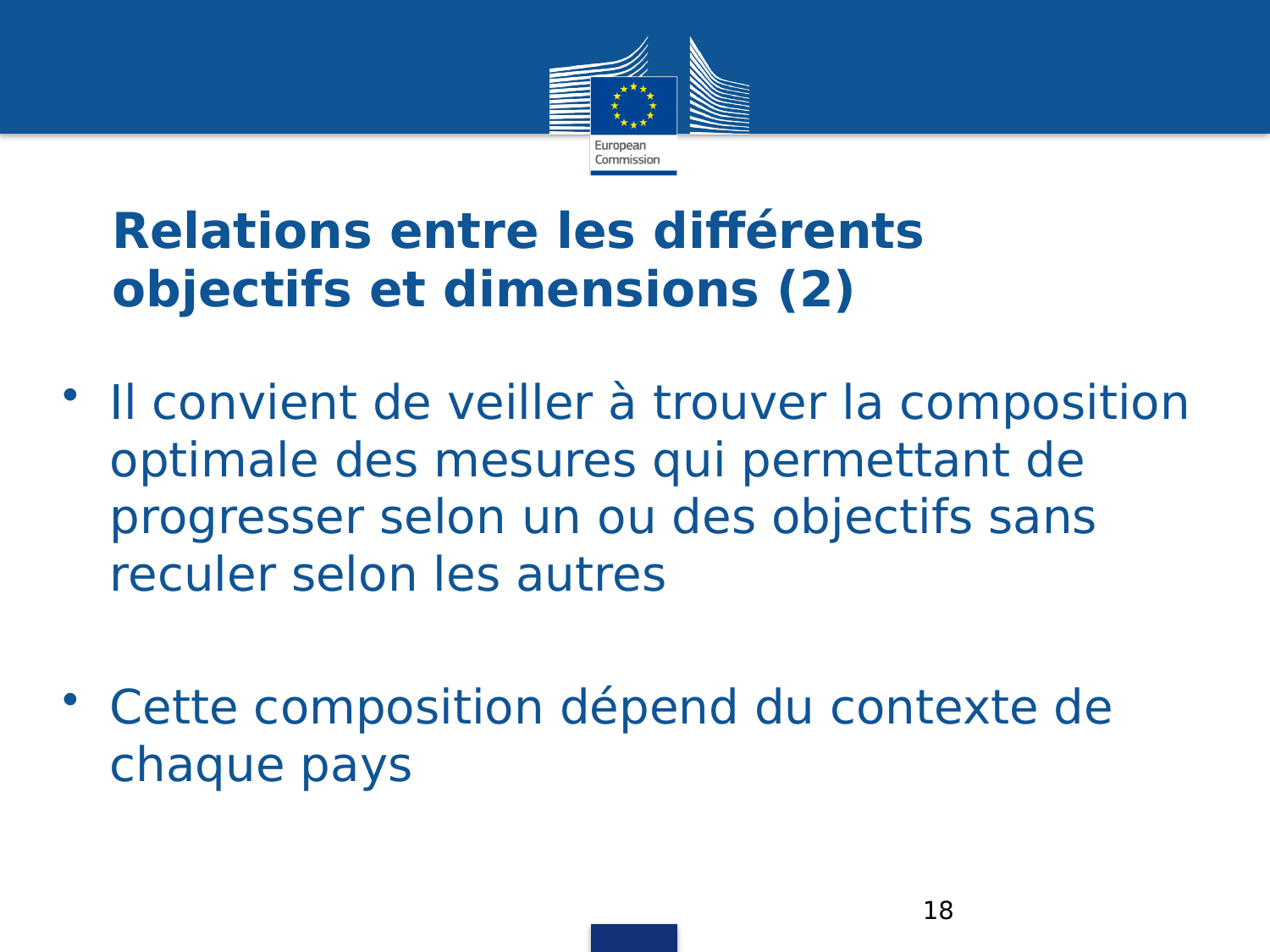

# Relations entre les différents objectifs et dimensions (2)
Il convient de veiller à trouver la composition optimale des mesures qui permettant de progresser selon un ou des objectifs sans reculer selon les autres

Cette composition dépend du contexte de chaque pays

18